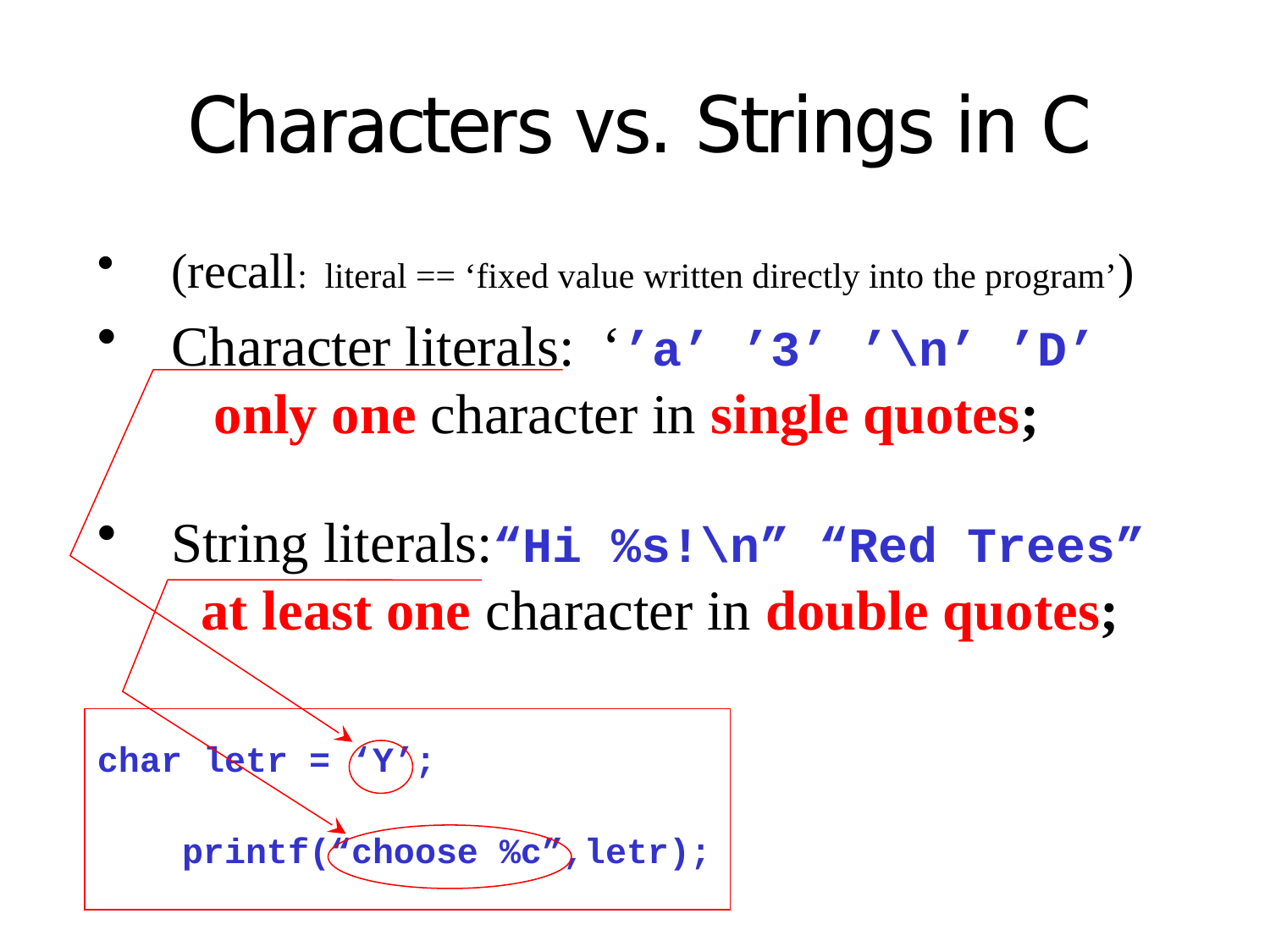

# Characters vs. Strings in C
(recall:  literal == ‘fixed value written directly into the program’)
Character literals:  ‘’a’ ’3’ ’\n’ ’D’
   only one character in single quotes;

String literals:“Hi %s!\n” “Red Trees”
 at least one character in double quotes;

char letr = ‘Y’;
    printf(“choose %c”,letr);